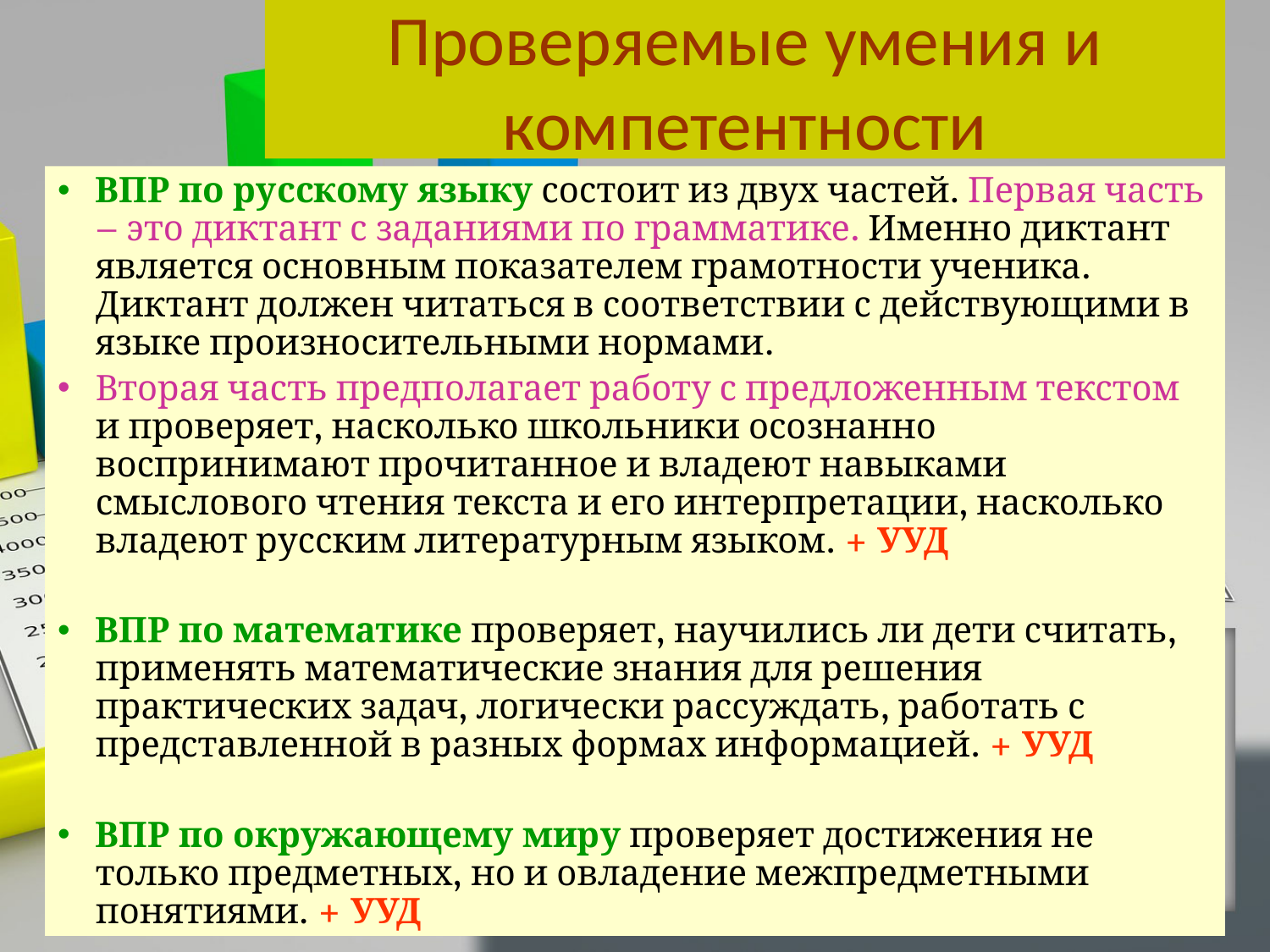

Проверяемые умения и компетентности
ВПР по русскому языку состоит из двух частей. Первая часть – это диктант с заданиями по грамматике. Именно диктант является основным показателем грамотности ученика. Диктант должен читаться в соответствии с действующими в языке произносительными нормами.
Вторая часть предполагает работу с предложенным текстом и проверяет, насколько школьники осознанно воспринимают прочитанное и владеют навыками смыслового чтения текста и его интерпретации, насколько владеют русским литературным языком. + УУД

ВПР по математике проверяет, научились ли дети считать, применять математические знания для решения практических задач, логически рассуждать, работать с представленной в разных формах информацией. + УУД

ВПР по окружающему миру проверяет достижения не только предметных, но и овладение межпредметными понятиями. + УУД